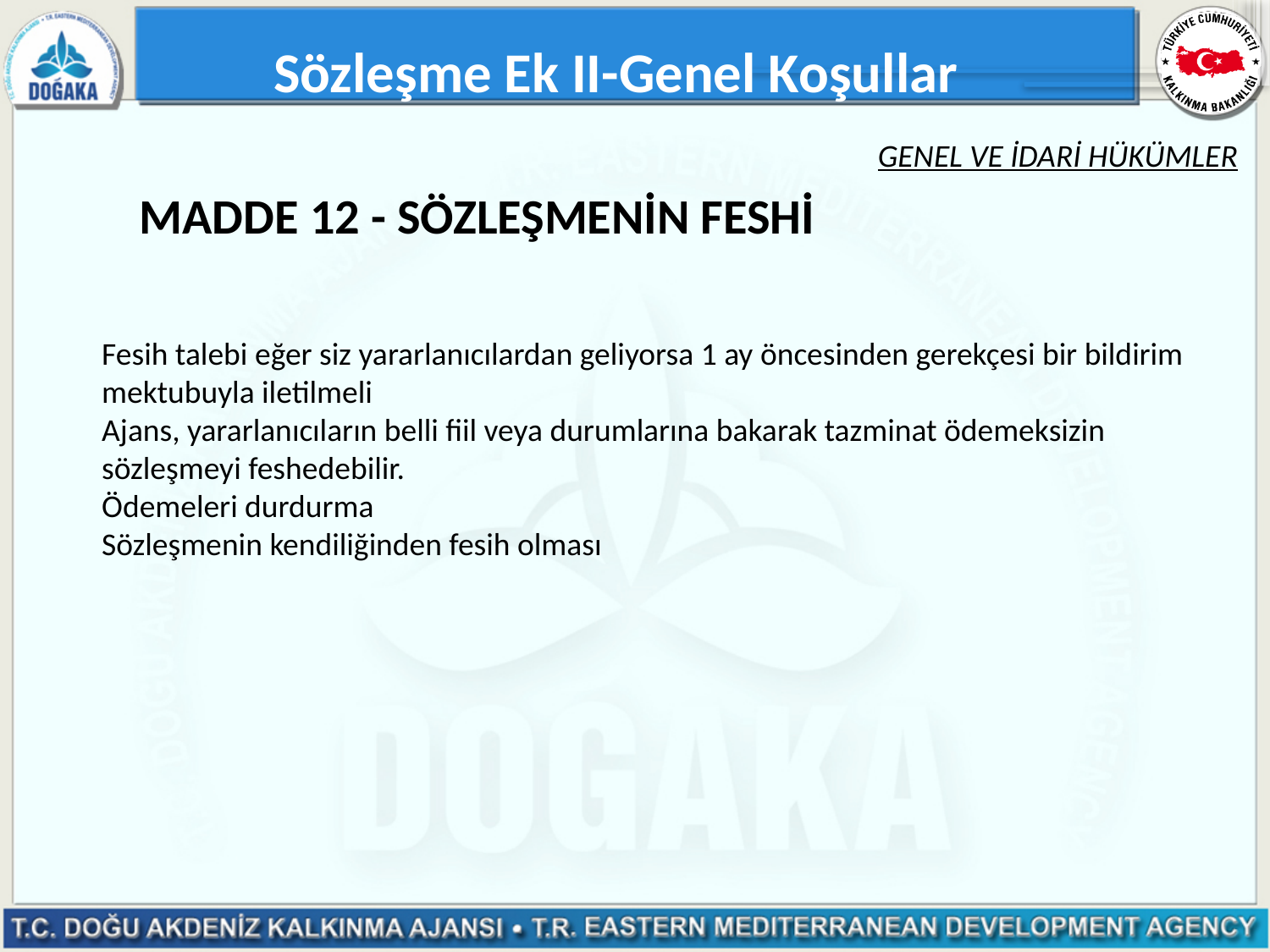

Sözleşme Ek II-Genel Koşullar
Genel ve İdarİ hükümler
# MADDE 12 - SÖZLEŞMENİN FESHİ
Fesih talebi eğer siz yararlanıcılardan geliyorsa 1 ay öncesinden gerekçesi bir bildirim mektubuyla iletilmeli
Ajans, yararlanıcıların belli fiil veya durumlarına bakarak tazminat ödemeksizin  sözleşmeyi feshedebilir.
Ödemeleri durdurma
Sözleşmenin kendiliğinden fesih olması